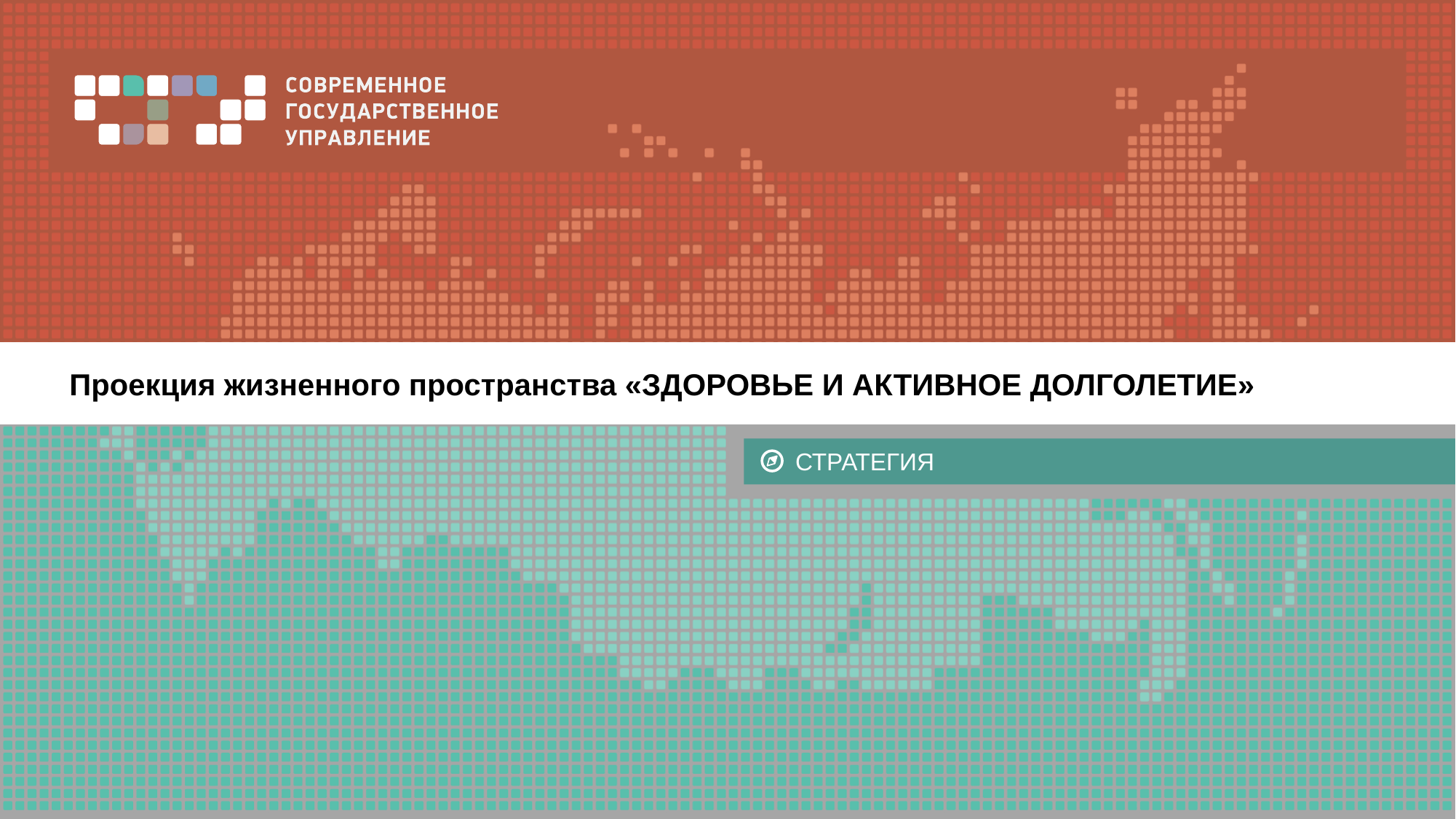

Проекция жизненного пространства «ЗДОРОВЬЕ И АКТИВНОЕ ДОЛГОЛЕТИЕ»